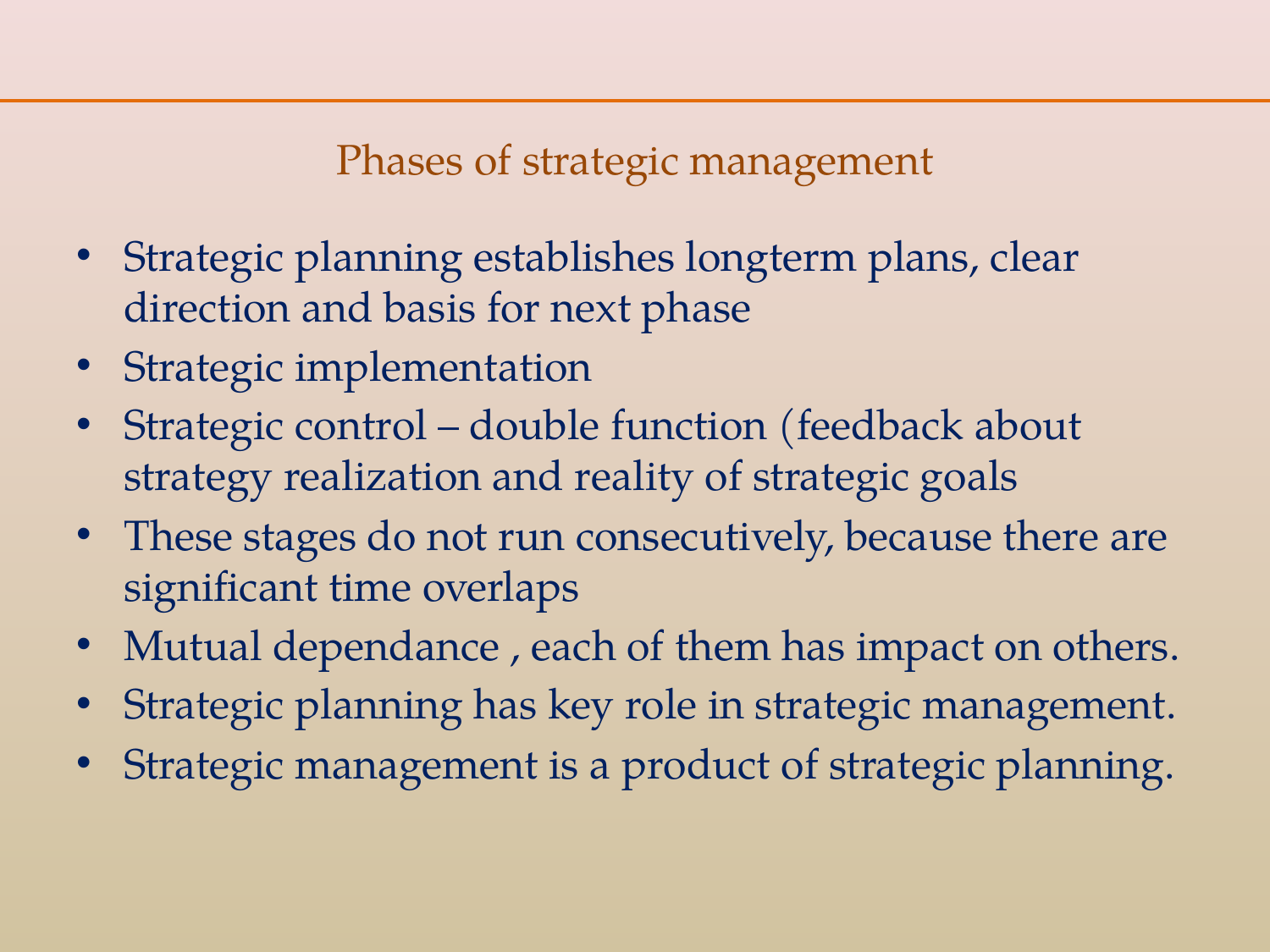

# Phases of strategic management
Strategic planning establishes longterm plans, clear direction and basis for next phase
Strategic implementation
Strategic control – double function (feedback about strategy realization and reality of strategic goals
These stages do not run consecutively, because there are significant time overlaps
Mutual dependance , each of them has impact on others.
Strategic planning has key role in strategic management.
Strategic management is a product of strategic planning.